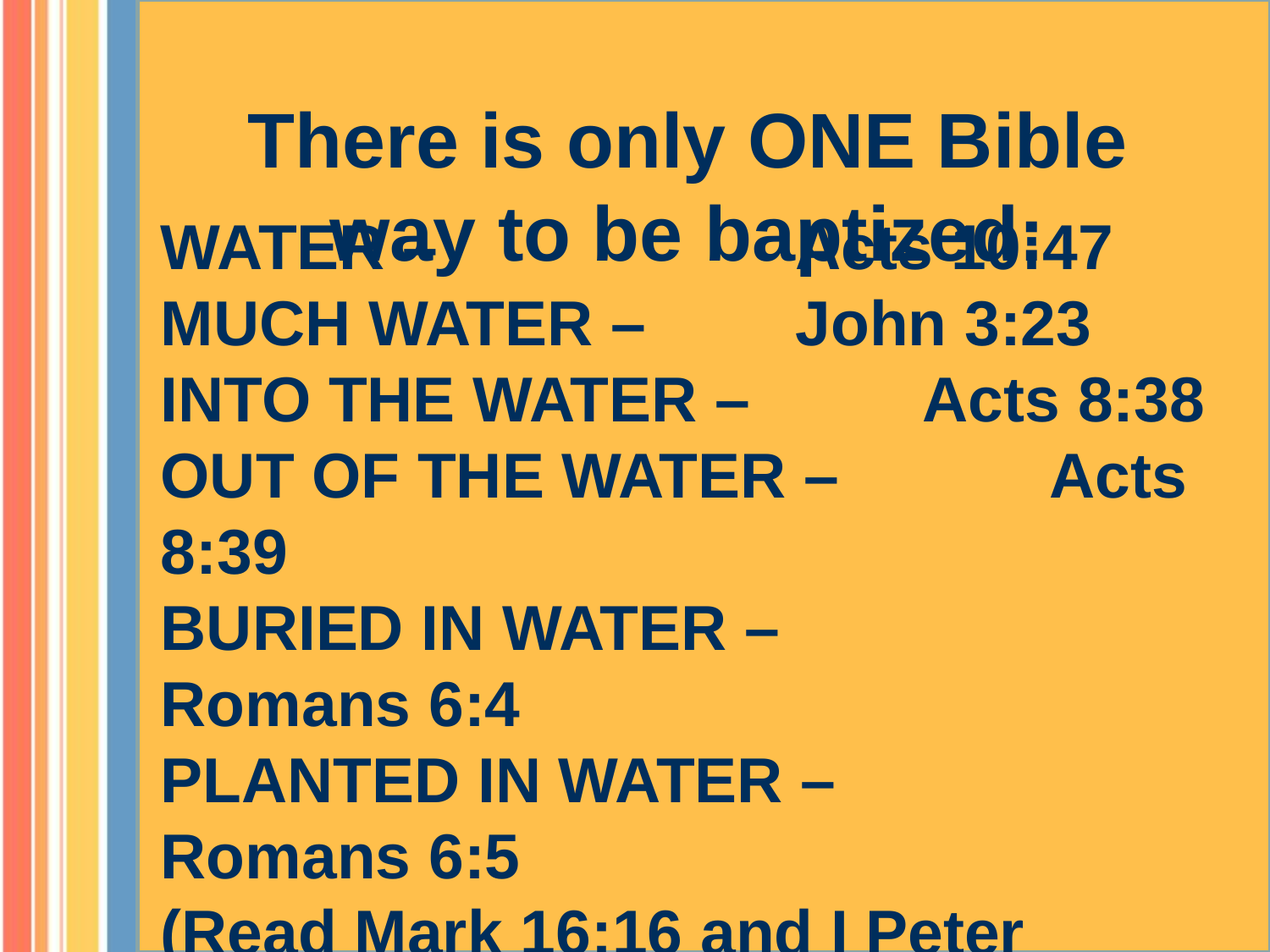

Lesson 6b: The Brazen Laver
There is only ONE Bible way to be baptized:
WATER – 			Acts 10:47
MUCH WATER – 		John 3:23
INTO THE WATER – 		Acts 8:38
OUT OF THE WATER – 		Acts 8:39
BURIED IN WATER – 		Romans 6:4
PLANTED IN WATER – 		Romans 6:5
(Read Mark 16:16 and I Peter 3:20,21.)